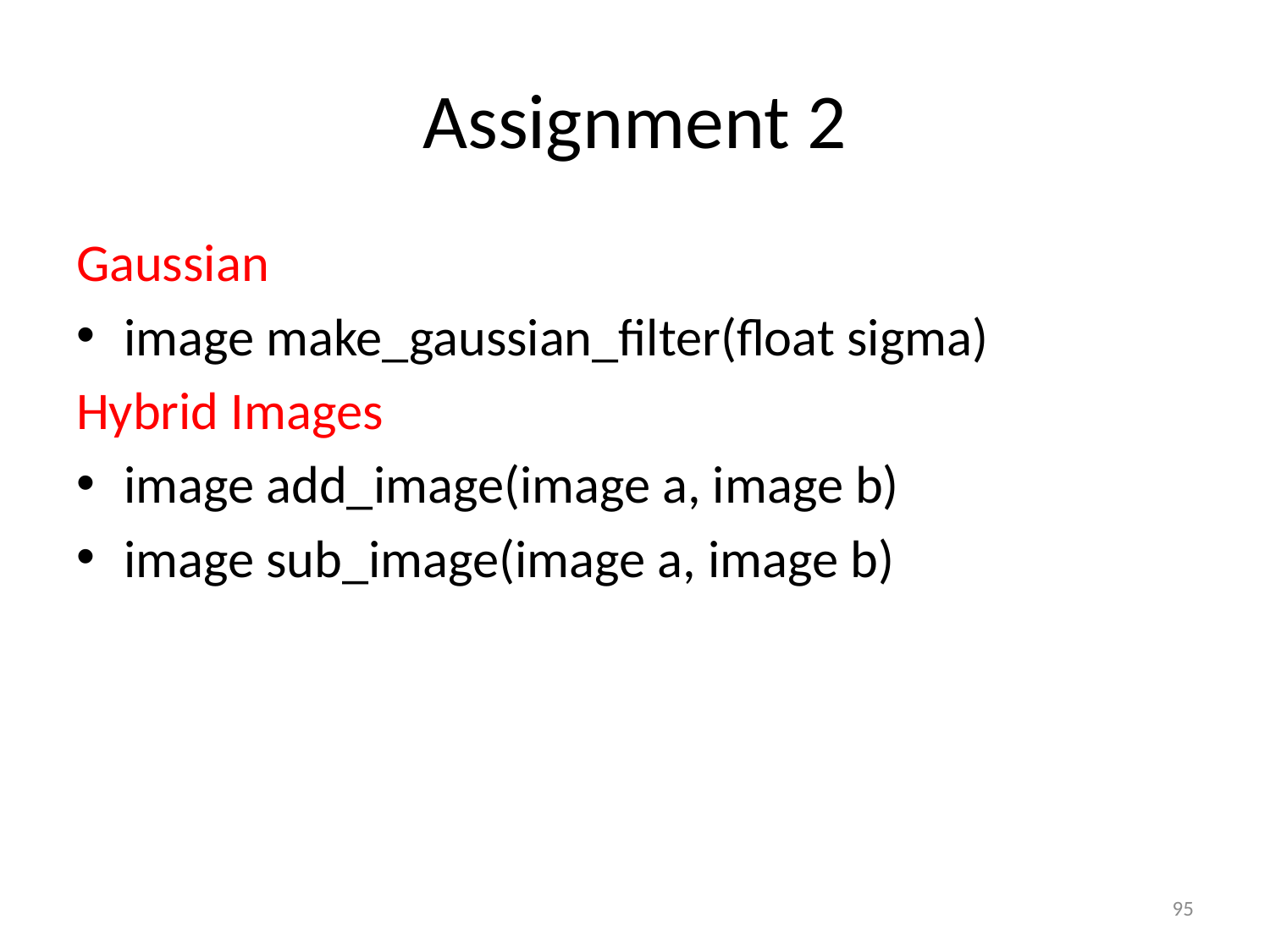

# Assignment 2
Gaussian
image make_gaussian_filter(float sigma)
Hybrid Images
image add_image(image a, image b)
image sub_image(image a, image b)

95